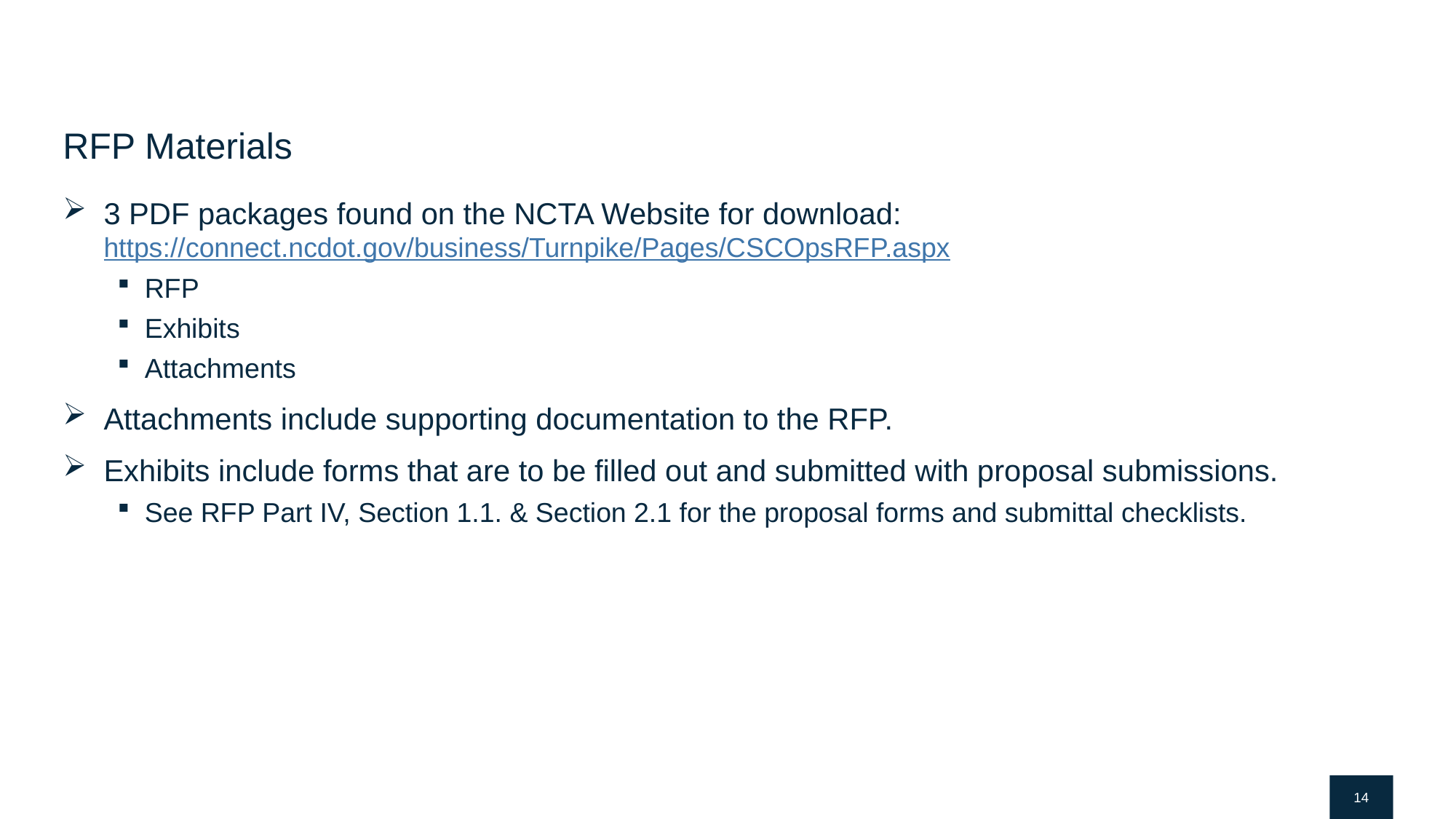

# RFP Materials
3 PDF packages found on the NCTA Website for download: https://connect.ncdot.gov/business/Turnpike/Pages/CSCOpsRFP.aspx
RFP
Exhibits
Attachments
Attachments include supporting documentation to the RFP.
Exhibits include forms that are to be filled out and submitted with proposal submissions.
See RFP Part IV, Section 1.1. & Section 2.1 for the proposal forms and submittal checklists.

14